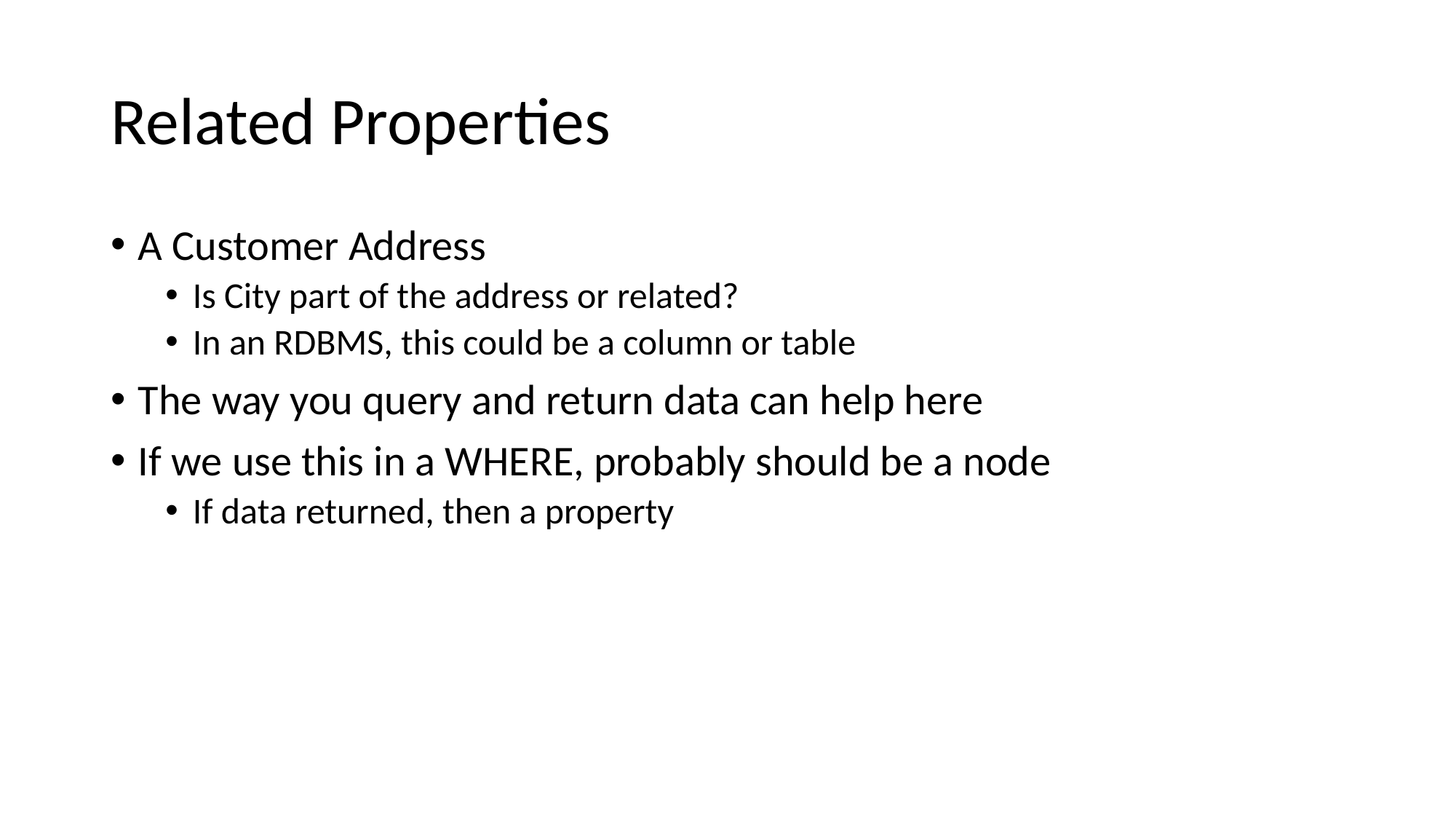

# Related Properties
A Customer Address
Is City part of the address or related?
In an RDBMS, this could be a column or table
The way you query and return data can help here
If we use this in a WHERE, probably should be a node
If data returned, then a property